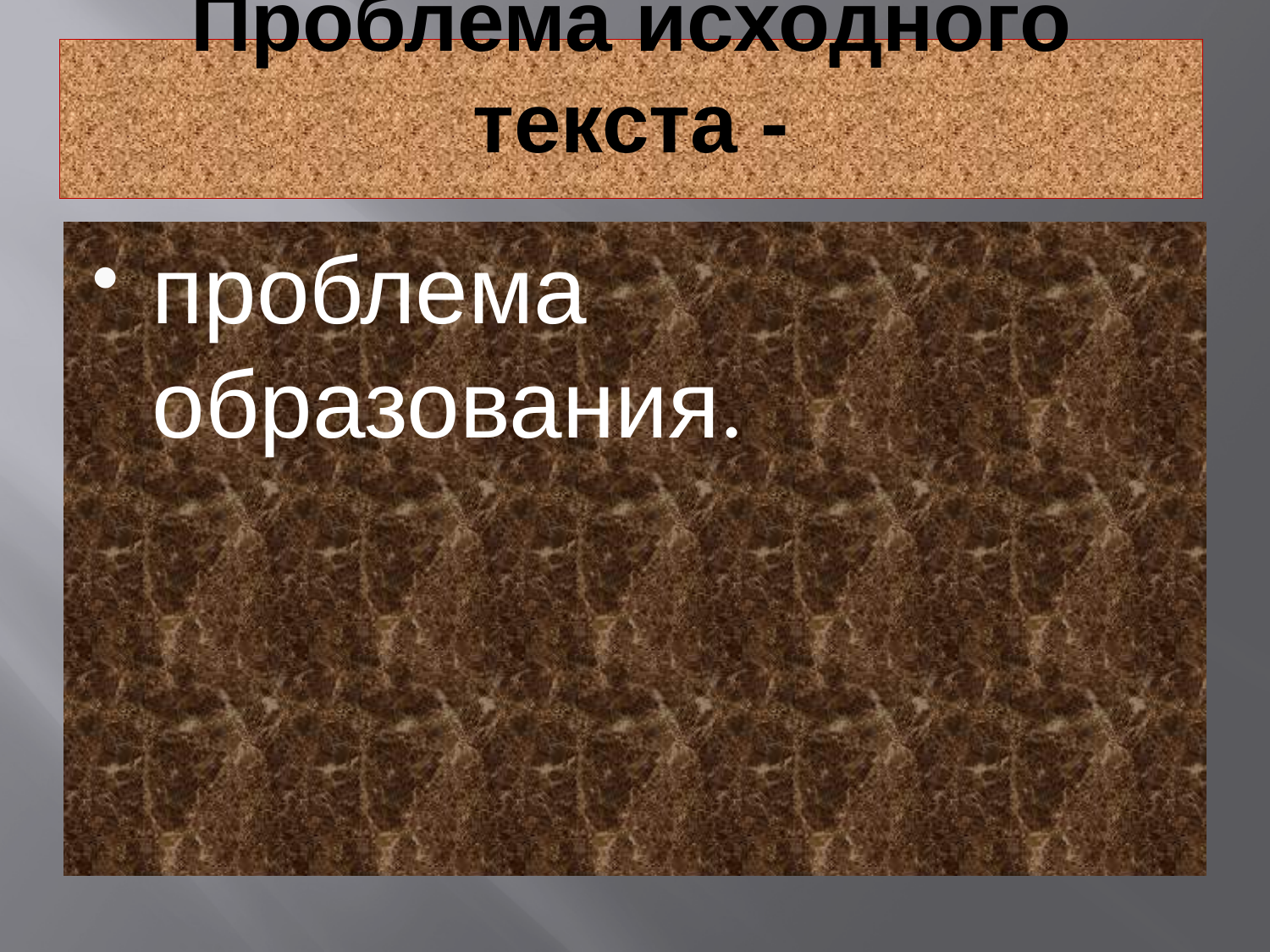

# Проблема исходного текста -
проблема  образования.